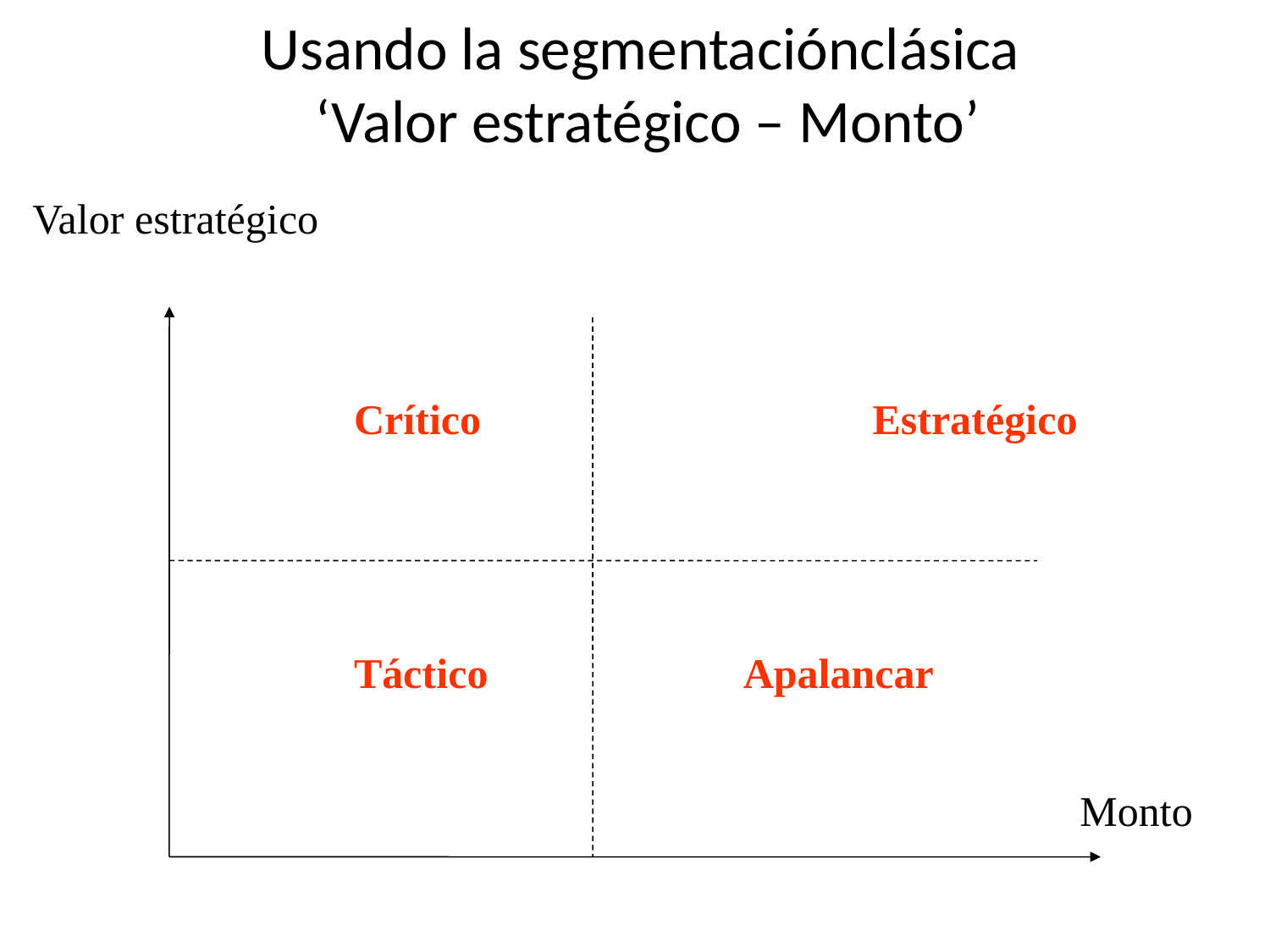

# Usando la segmentaciónclásica ‘Valor estratégico – Monto’
Valor estratégico

Crítico			 Estratégico

Táctico		 Apalancar

Monto